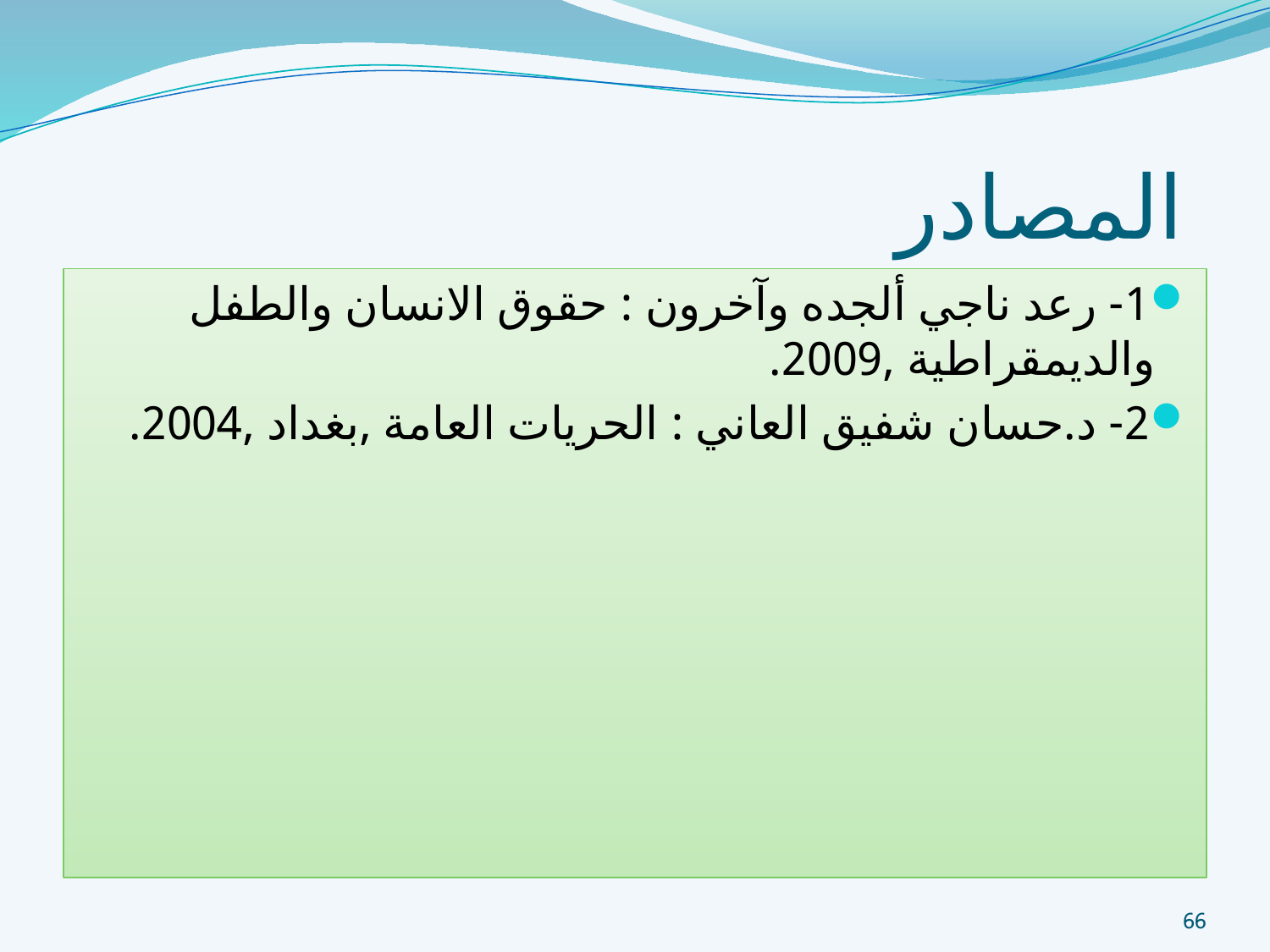

# المصادر
1- رعد ناجي ألجده وآخرون : حقوق الانسان والطفل والديمقراطية ,2009.
2- د.حسان شفيق العاني : الحريات العامة ,بغداد ,2004.

66